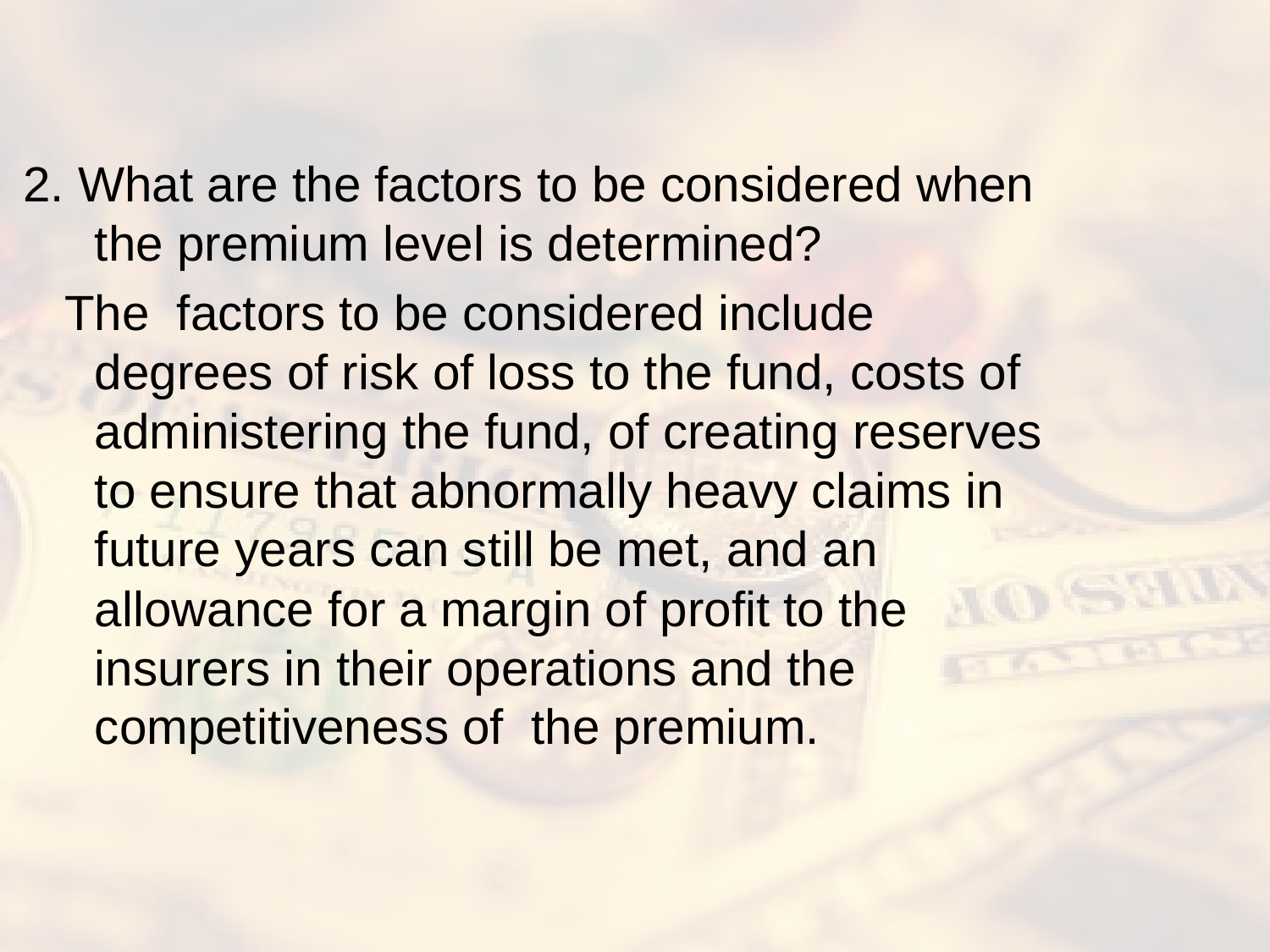

#
2. What are the factors to be considered when the premium level is determined?
   The  factors to be considered include  degrees of risk of loss to the fund, costs of administering the fund, of creating reserves to ensure that abnormally heavy claims in future years can still be met, and an allowance for a margin of profit to the insurers in their operations and the competitiveness of  the premium.